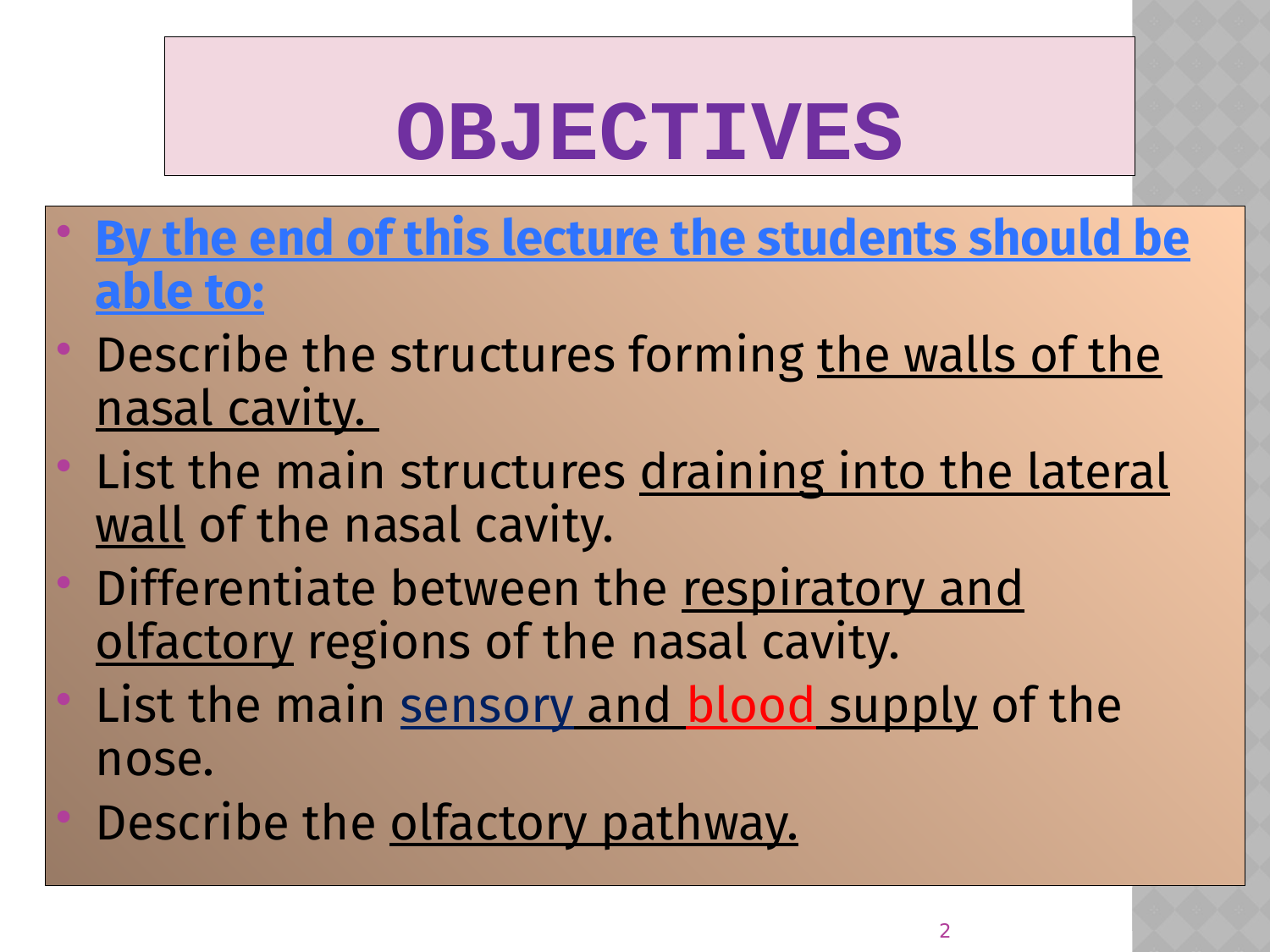

# OBJECTIVES
By the end of this lecture the students should be able to:
Describe the structures forming the walls of the nasal cavity.
List the main structures draining into the lateral wall of the nasal cavity.
Differentiate between the respiratory and olfactory regions of the nasal cavity.
List the main sensory and blood supply of the nose.
Describe the olfactory pathway.
2